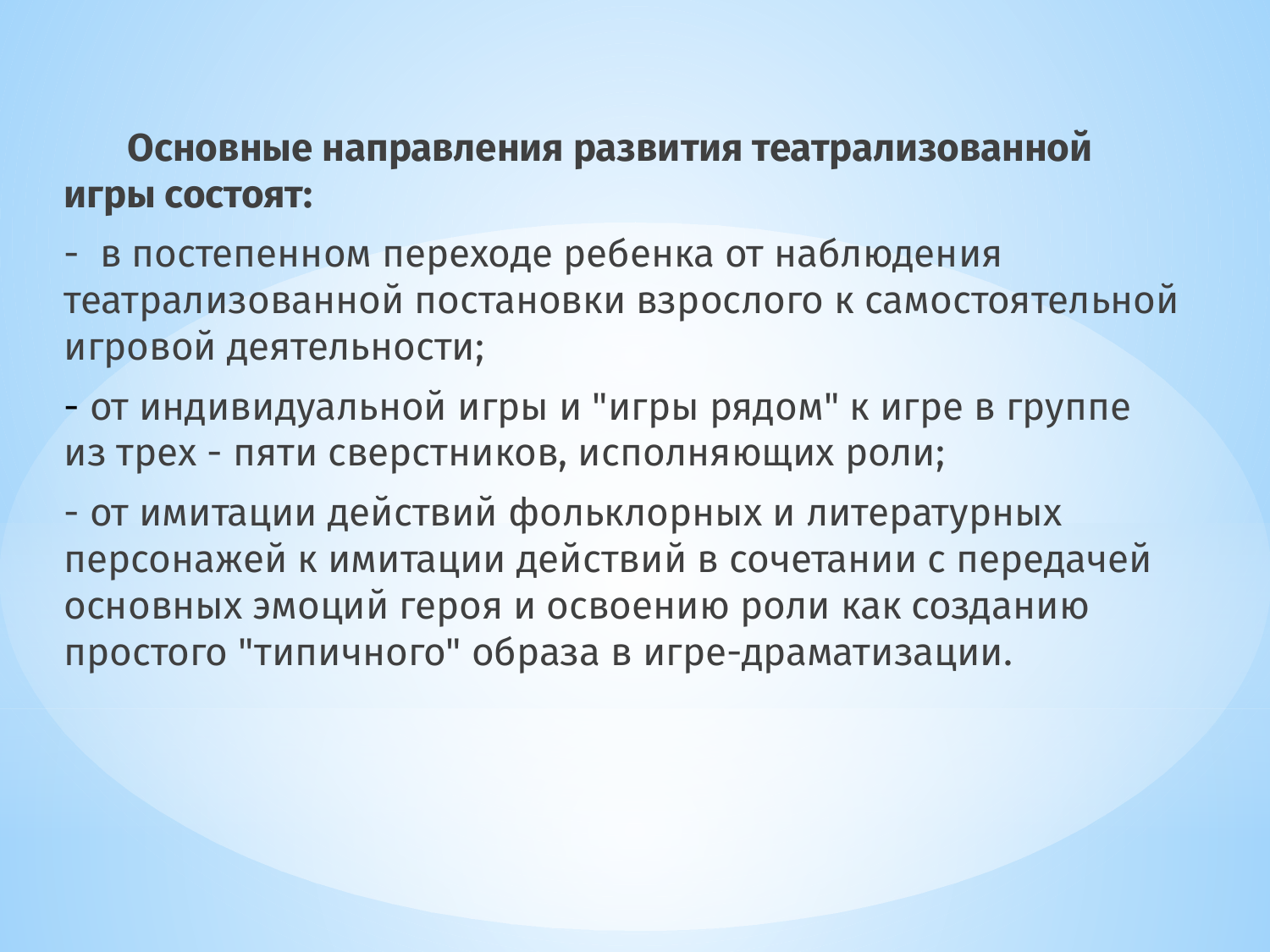

Основные направления развития театрализованной игры состоят:
-  в постепенном переходе ребенка от наблюдения театрализованной постановки взрослого к самостоятельной игровой деятельности;
- от индивидуальной игры и "игры рядом" к игре в группе из трех - пяти сверстников, исполняющих роли;
- от имитации действий фольклорных и литературных персонажей к имитации действий в сочетании с передачей основных эмоций героя и освоению роли как созданию простого "типичного" образа в игре-драматизации.